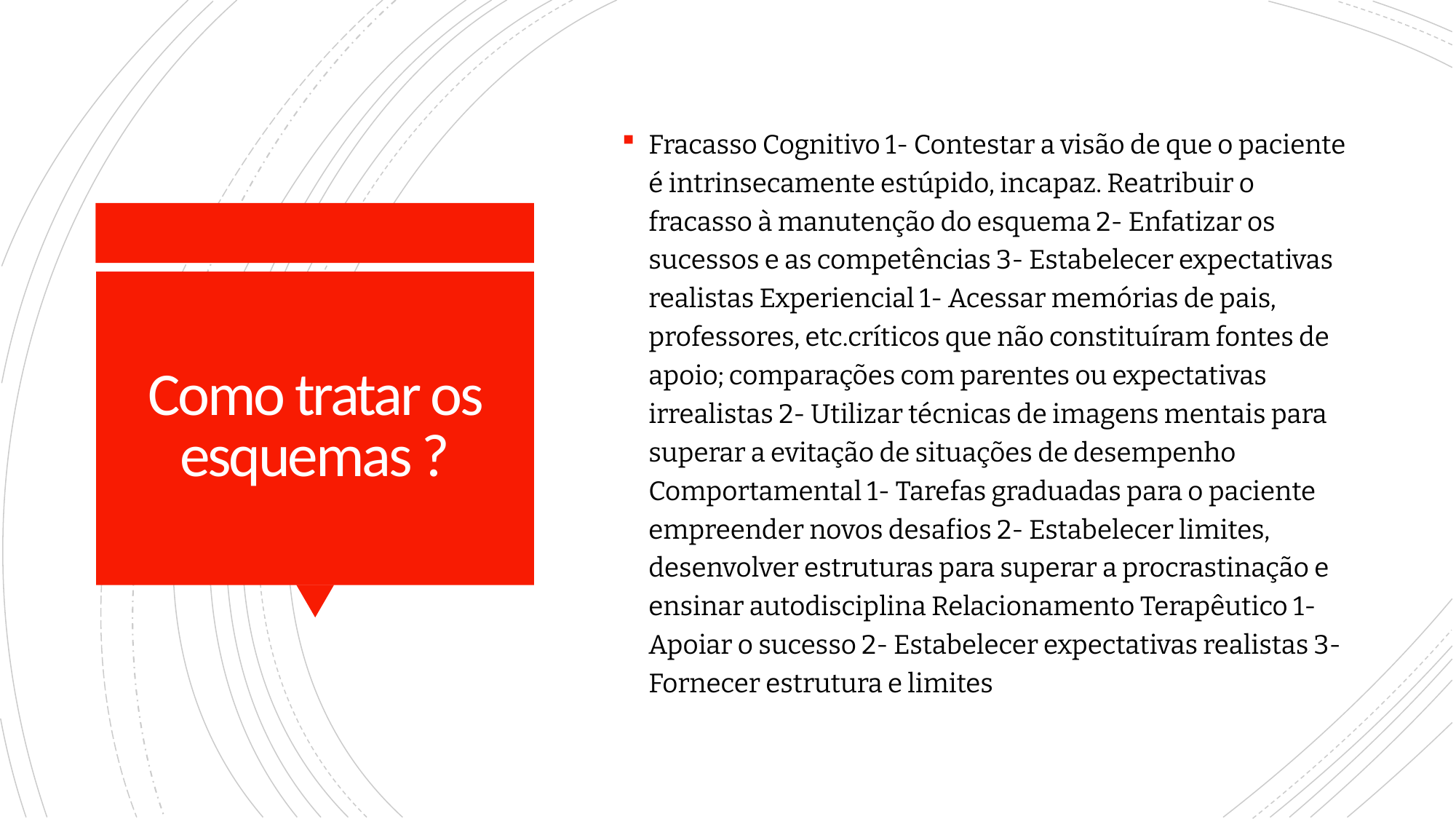

Fracasso Cognitivo 1- Contestar a visão de que o paciente é intrinsecamente estúpido, incapaz. Reatribuir o fracasso à manutenção do esquema 2- Enfatizar os sucessos e as competências 3- Estabelecer expectativas realistas Experiencial 1- Acessar memórias de pais, professores, etc.críticos que não constituíram fontes de apoio; comparações com parentes ou expectativas irrealistas 2- Utilizar técnicas de imagens mentais para superar a evitação de situações de desempenho Comportamental 1- Tarefas graduadas para o paciente empreender novos desafios 2- Estabelecer limites, desenvolver estruturas para superar a procrastinação e ensinar autodisciplina Relacionamento Terapêutico 1- Apoiar o sucesso 2- Estabelecer expectativas realistas 3- Fornecer estrutura e limites
# Como tratar os esquemas ?